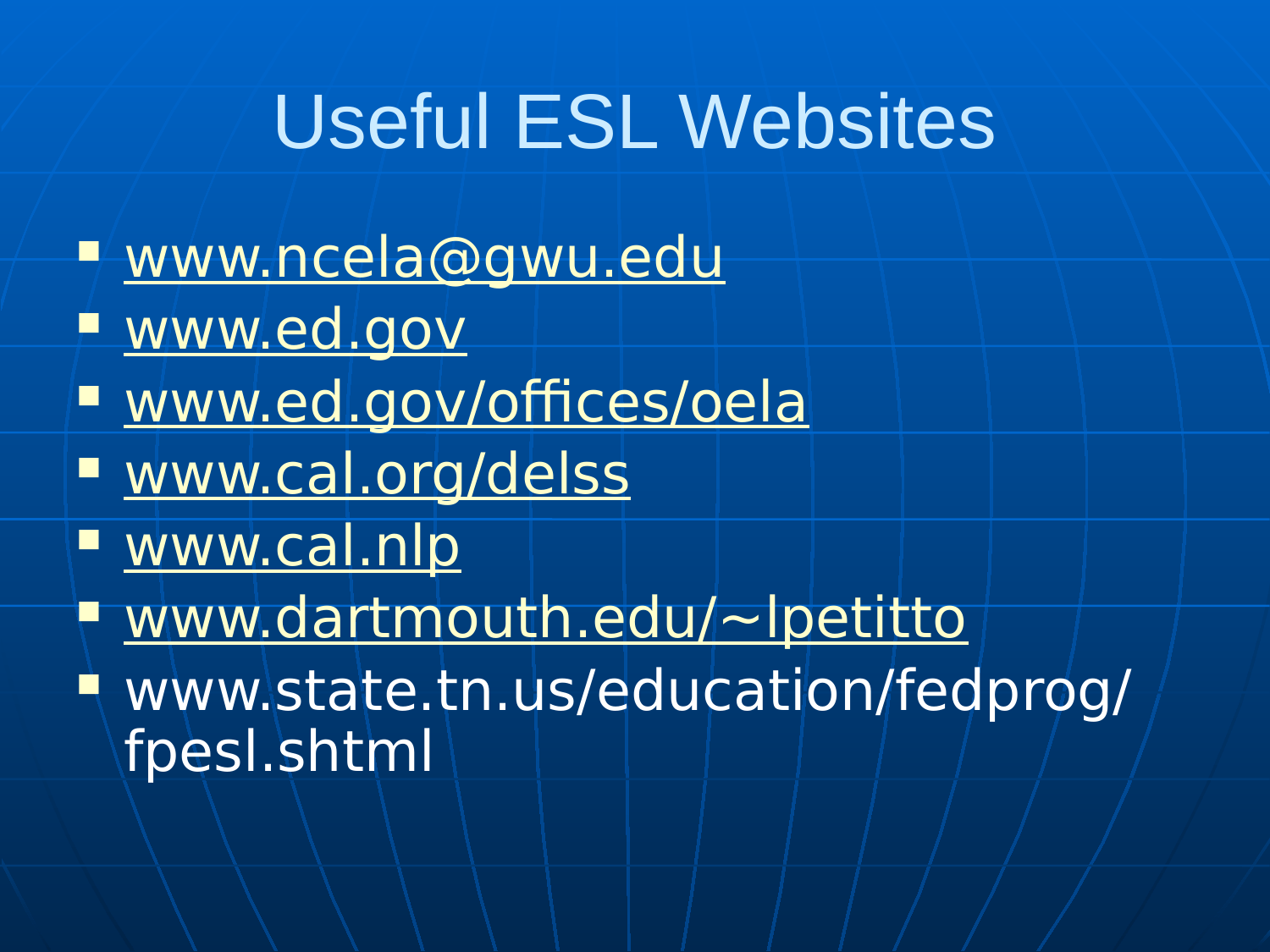

# Useful ESL Websites
www.ncela@gwu.edu
www.ed.gov
www.ed.gov/offices/oela
www.cal.org/delss
www.cal.nlp
www.dartmouth.edu/~lpetitto
www.state.tn.us/education/fedprog/fpesl.shtml